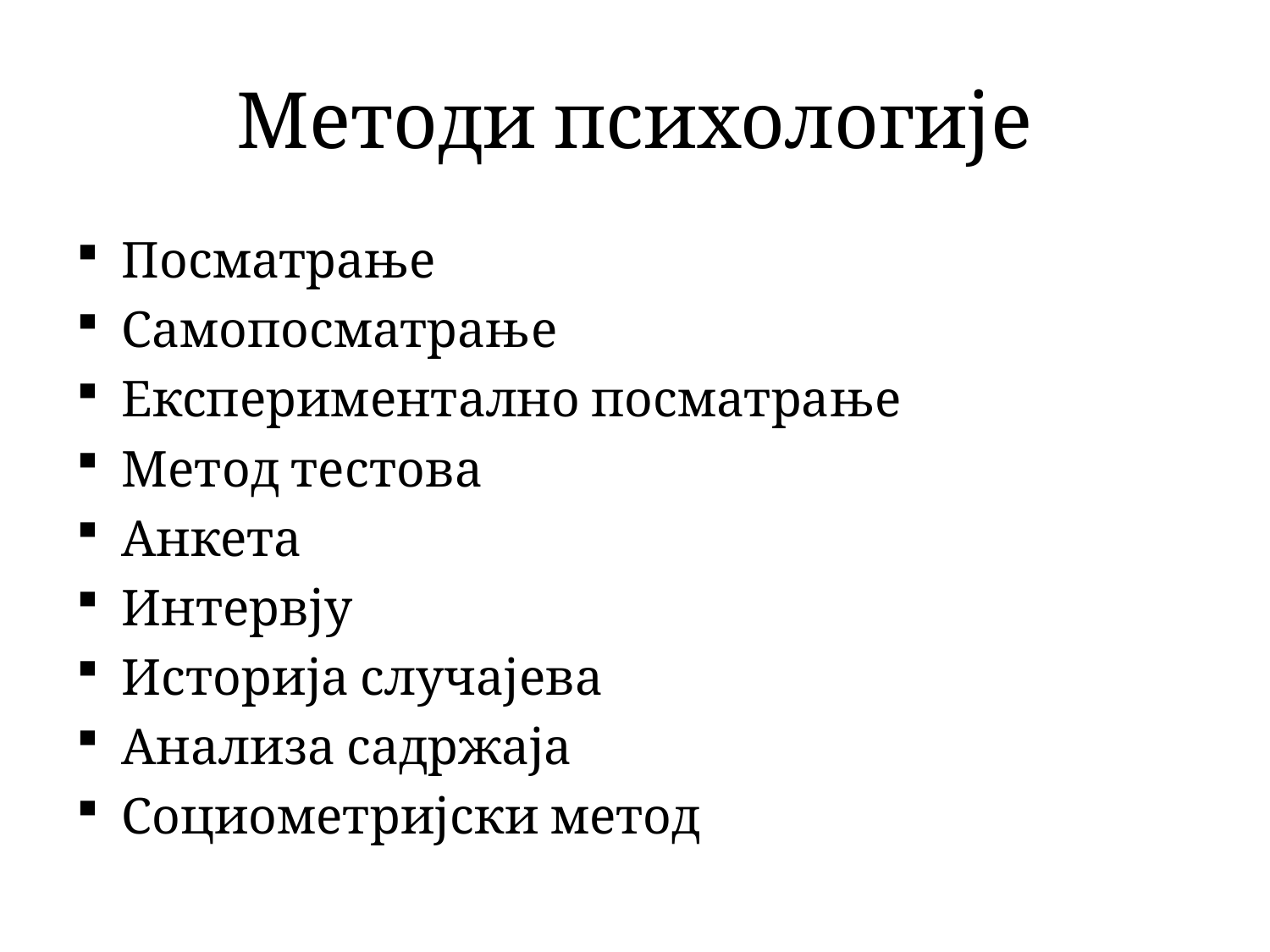

# Методи психологије
Посматрање
Самопосматрање
Експериментално посматрање
Метод тестова
Анкета
Интервју
Историја случајева
Анализа садржаја
Социометријски метод